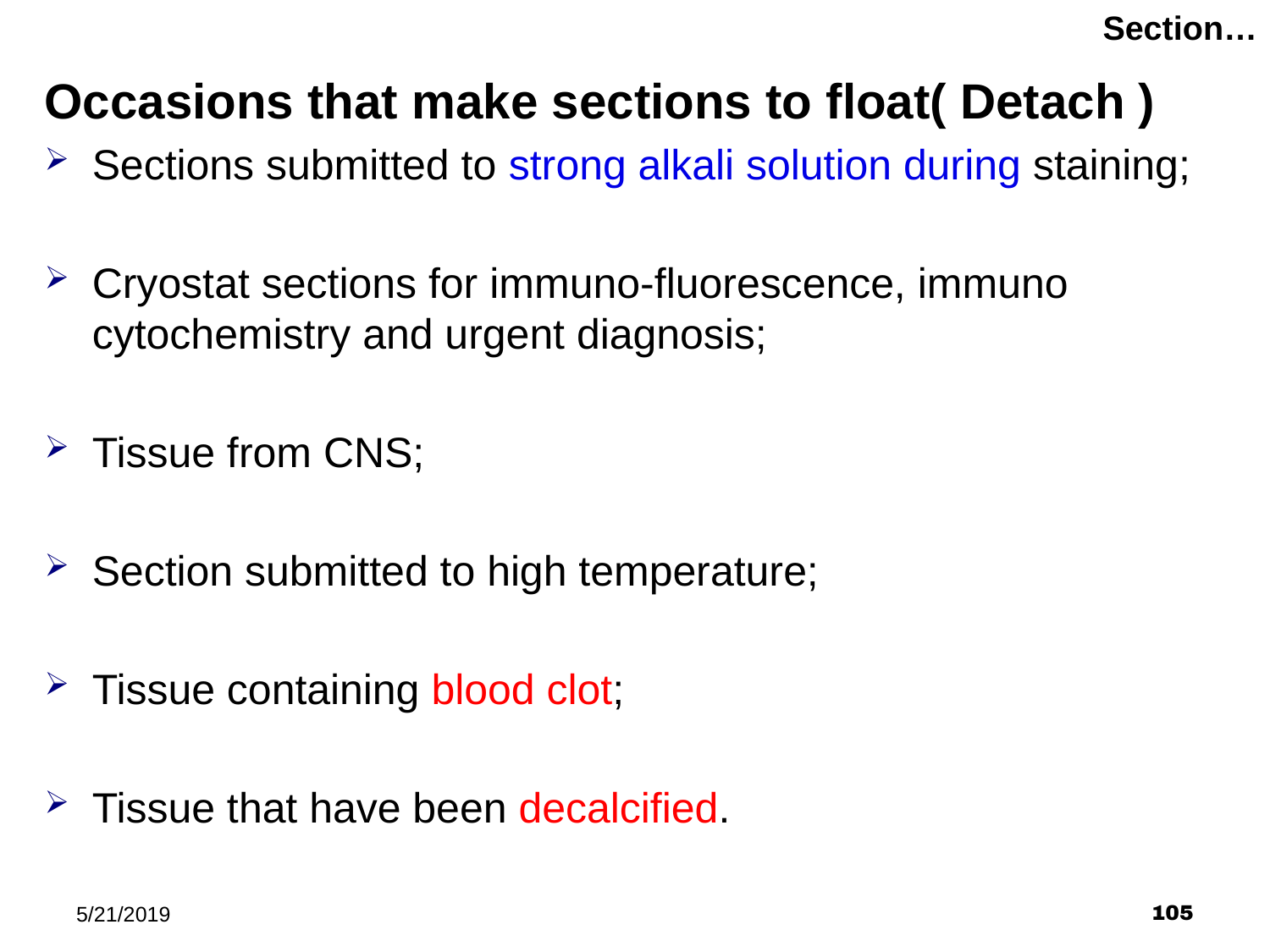

# Section…
Occasions that make sections to float( Detach )
Sections submitted to strong alkali solution during staining;

Cryostat sections for immuno-fluorescence, immuno cytochemistry and urgent diagnosis;

Tissue from CNS;

Section submitted to high temperature;

Tissue containing blood clot;

Tissue that have been decalcified.

5/21/2019
105